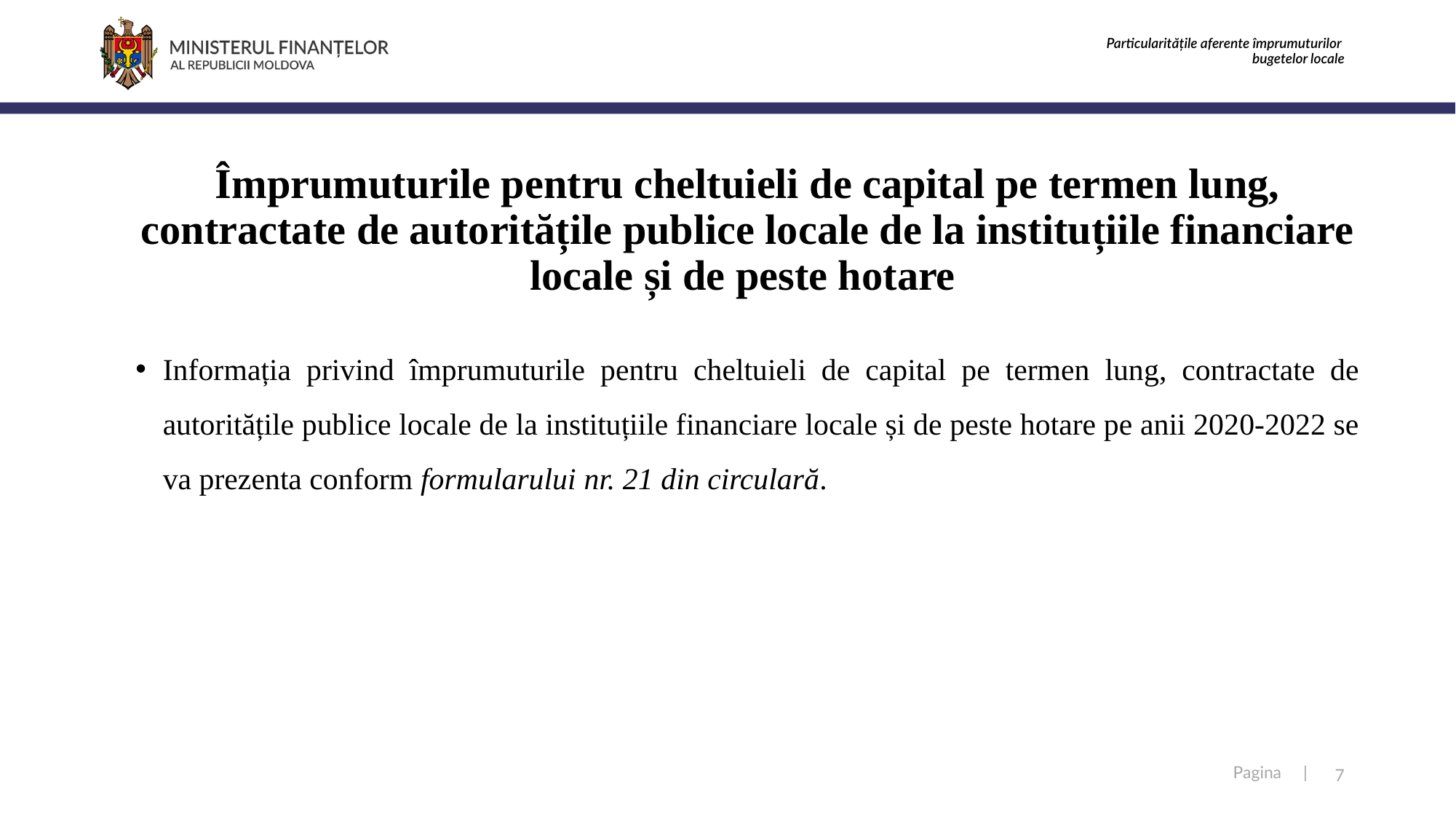

Particularitățile aferente împrumuturilor
bugetelor locale
# Împrumuturile pentru cheltuieli de capital pe termen lung, contractate de autoritățile publice locale de la instituțiile financiare locale și de peste hotare
Informația privind împrumuturile pentru cheltuieli de capital pe termen lung, contractate de autoritățile publice locale de la instituțiile financiare locale și de peste hotare pe anii 2020-2022 se va prezenta conform formularului nr. 21 din circulară.

7